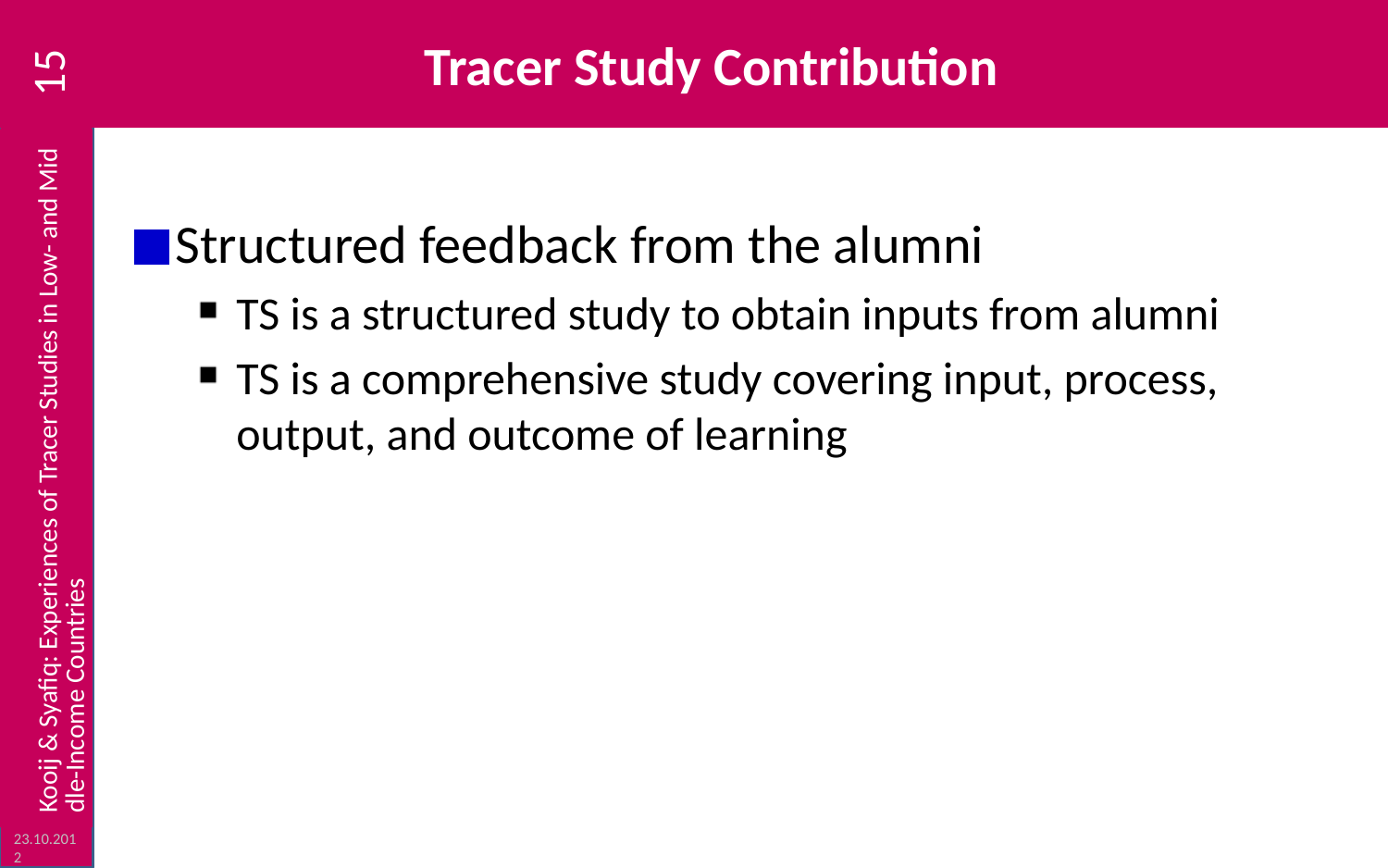

# Tracer Study Contribution
15
Structured feedback from the alumni
TS is a structured study to obtain inputs from alumni
TS is a comprehensive study covering input, process, output, and outcome of learning
Kooij & Syafiq: Experiences of Tracer Studies in Low- and Middle-Income Countries
23.10.2012